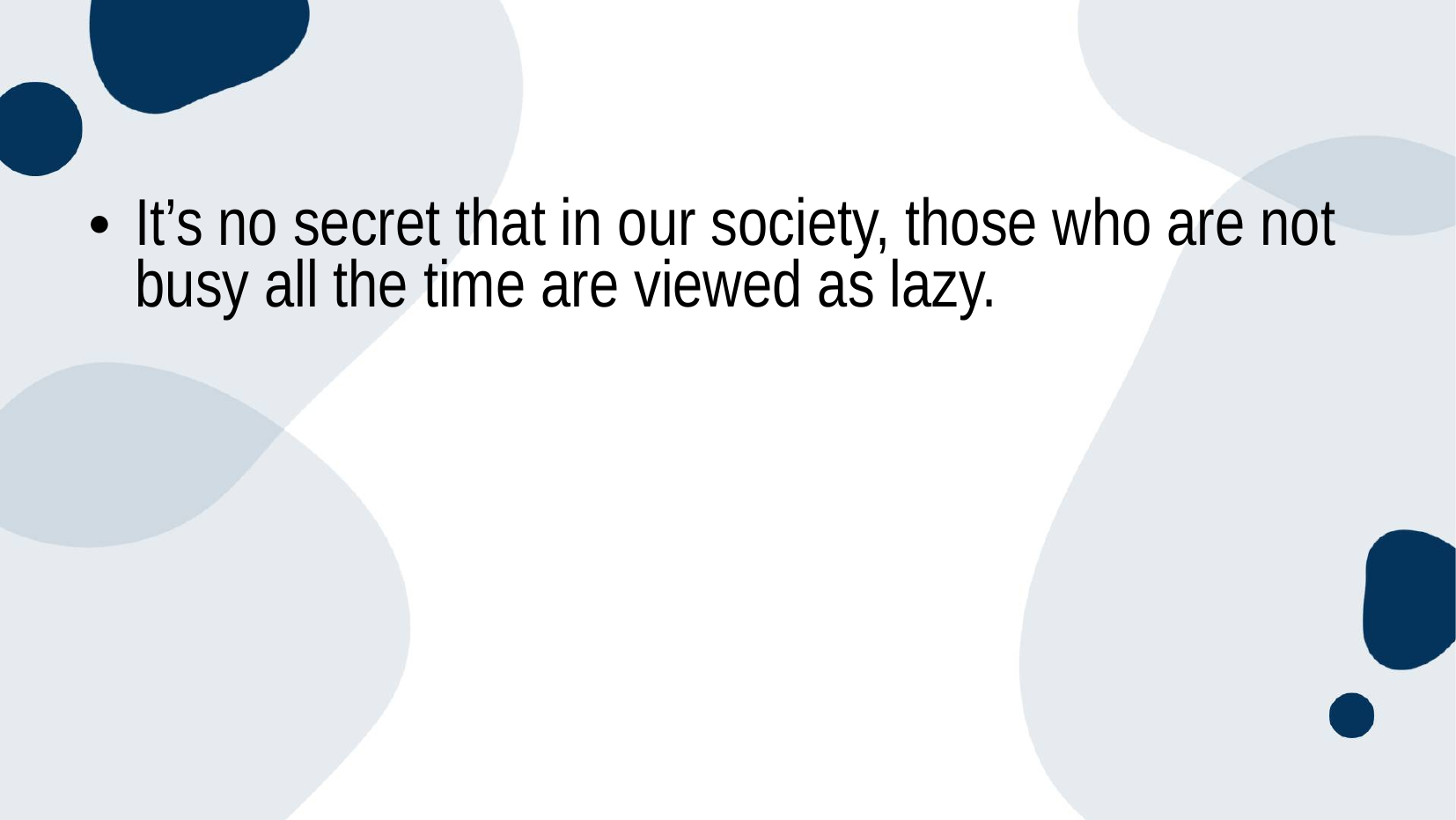

It’s no secret that in our society, those who are not busy all the time are viewed as lazy.